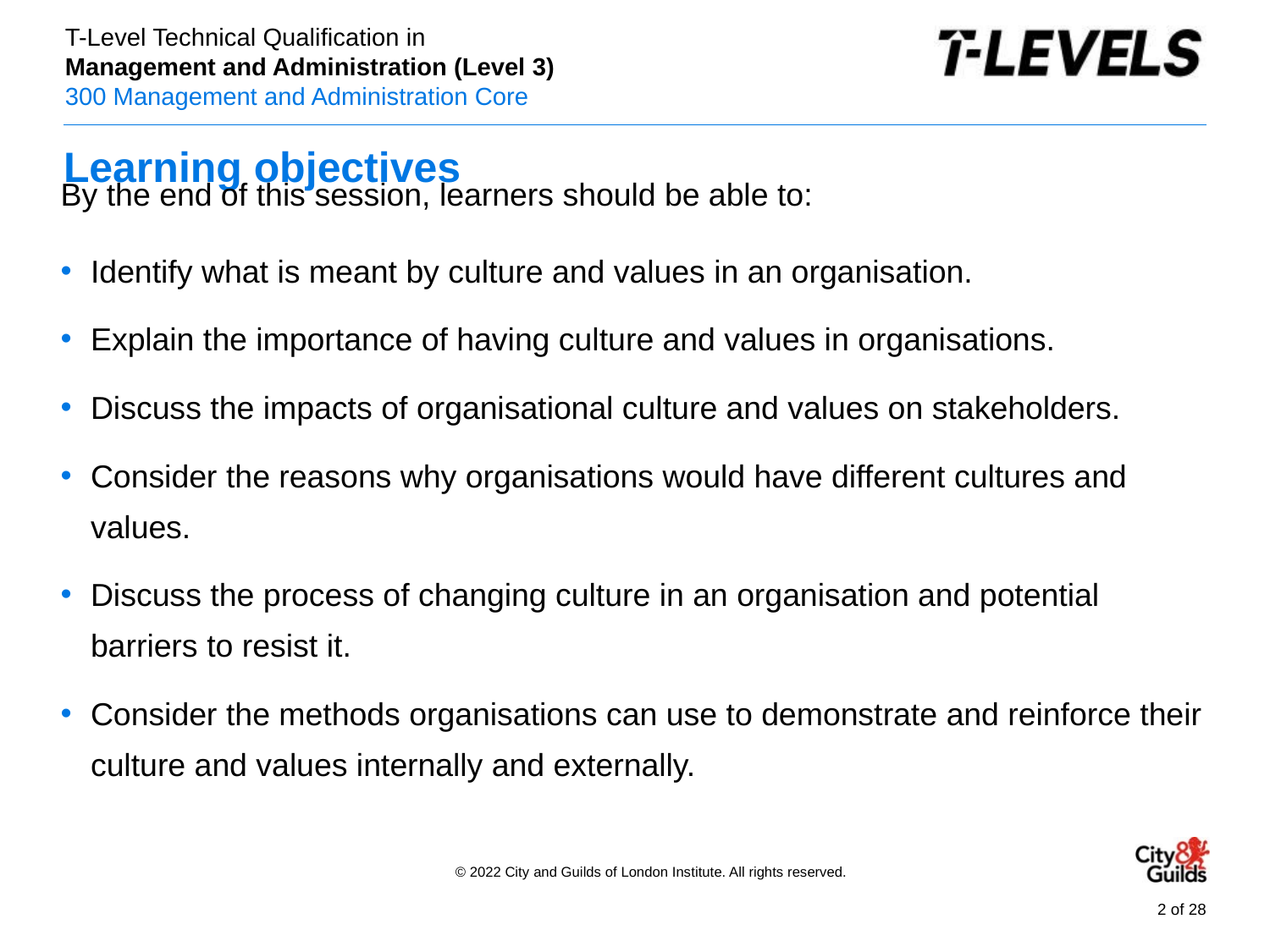

# Learning objectives
By the end of this session, learners should be able to:
Identify what is meant by culture and values in an organisation.
Explain the importance of having culture and values in organisations.
Discuss the impacts of organisational culture and values on stakeholders.
Consider the reasons why organisations would have different cultures and values.
Discuss the process of changing culture in an organisation and potential barriers to resist it.
Consider the methods organisations can use to demonstrate and reinforce their culture and values internally and externally.